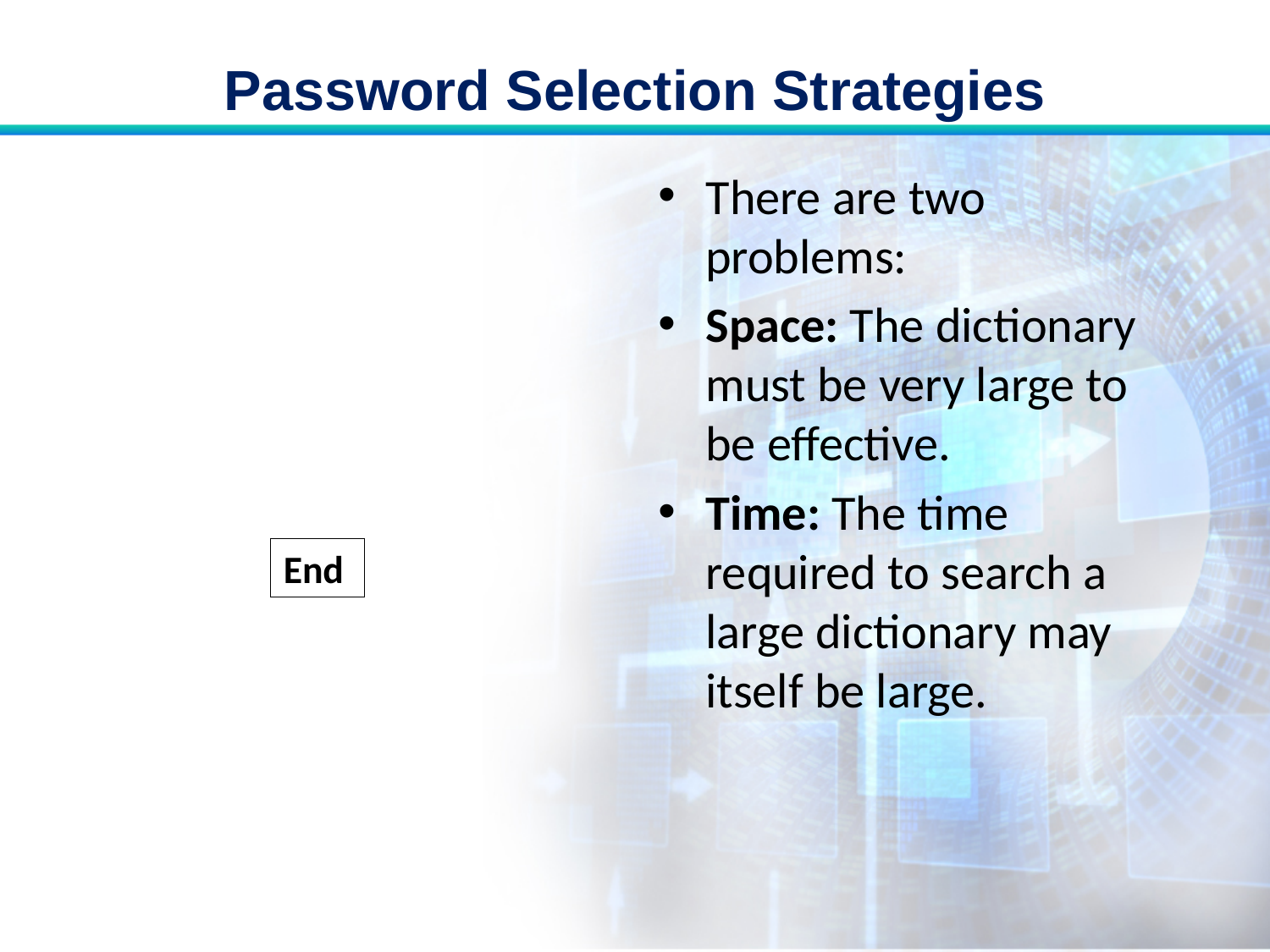

# Password Selection Strategies
There are two problems:
Space: The dictionary must be very large to be effective.
Time: The time required to search a large dictionary may itself be large.
End